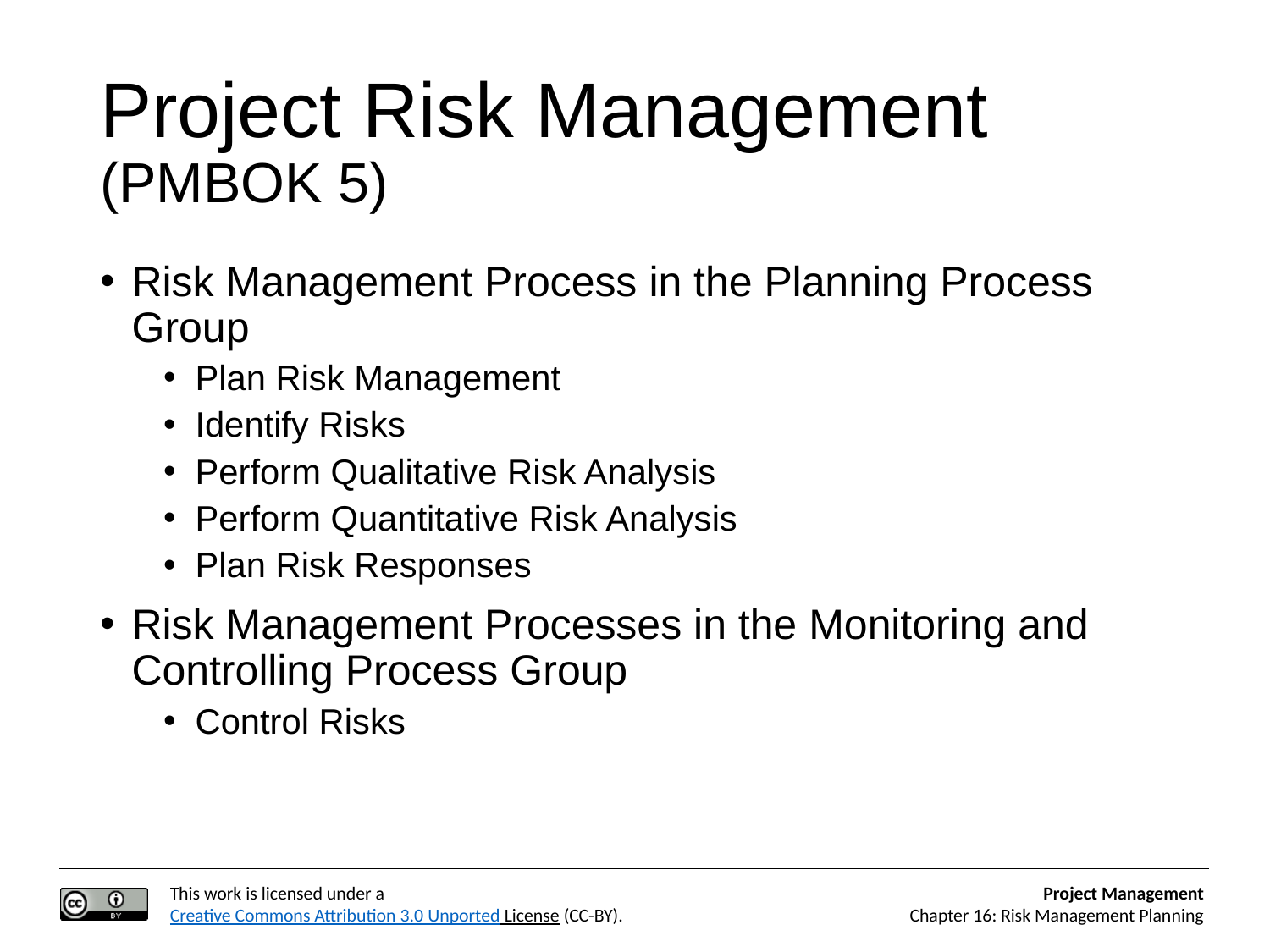

# Project Risk Management (PMBOK 5)
Risk Management Process in the Planning Process Group
Plan Risk Management
Identify Risks
Perform Qualitative Risk Analysis
Perform Quantitative Risk Analysis
Plan Risk Responses
Risk Management Processes in the Monitoring and Controlling Process Group
Control Risks